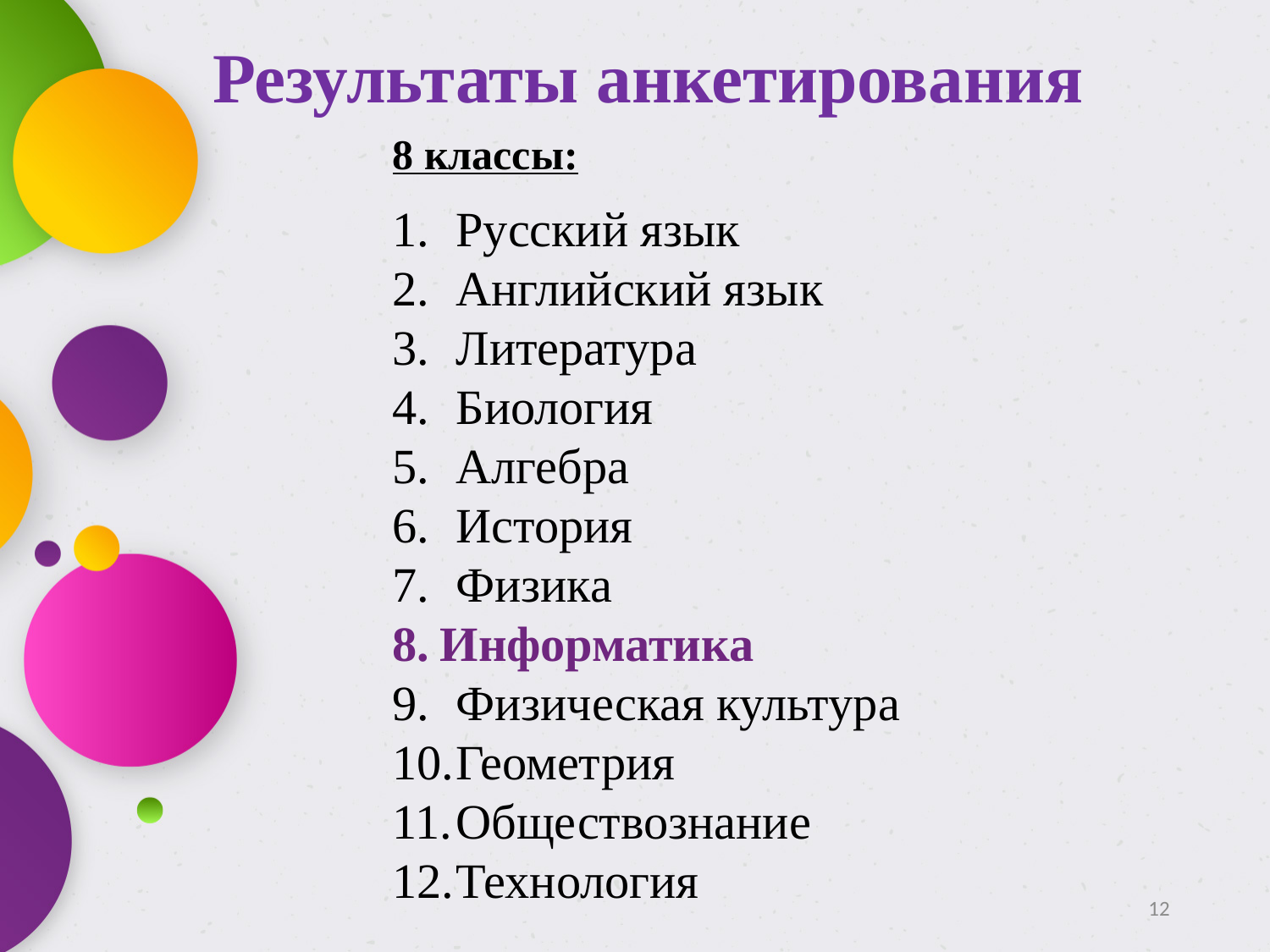

# Результаты анкетирования
8 классы:

Русский язык
Английский язык
Литература
Биология
Алгебра
История
Физика
Информатика
Физическая культура
Геометрия
Обществознание
Технология
12